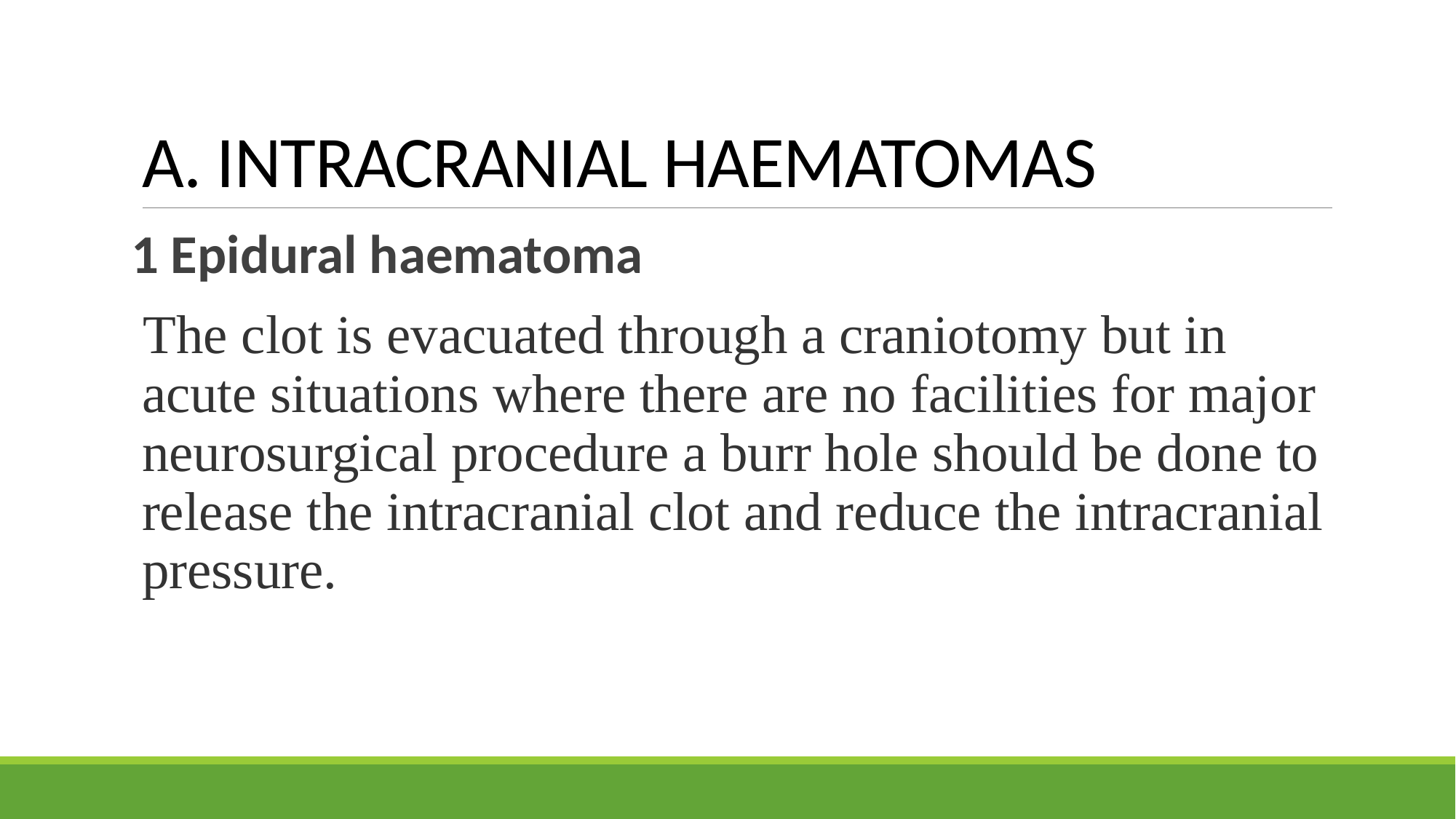

# A. INTRACRANIAL HAEMATOMAS
1 Epidural haematoma
The clot is evacuated through a craniotomy but in acute situations where there are no facilities for major neurosurgical procedure a burr hole should be done to release the intracranial clot and reduce the intracranial pressure.